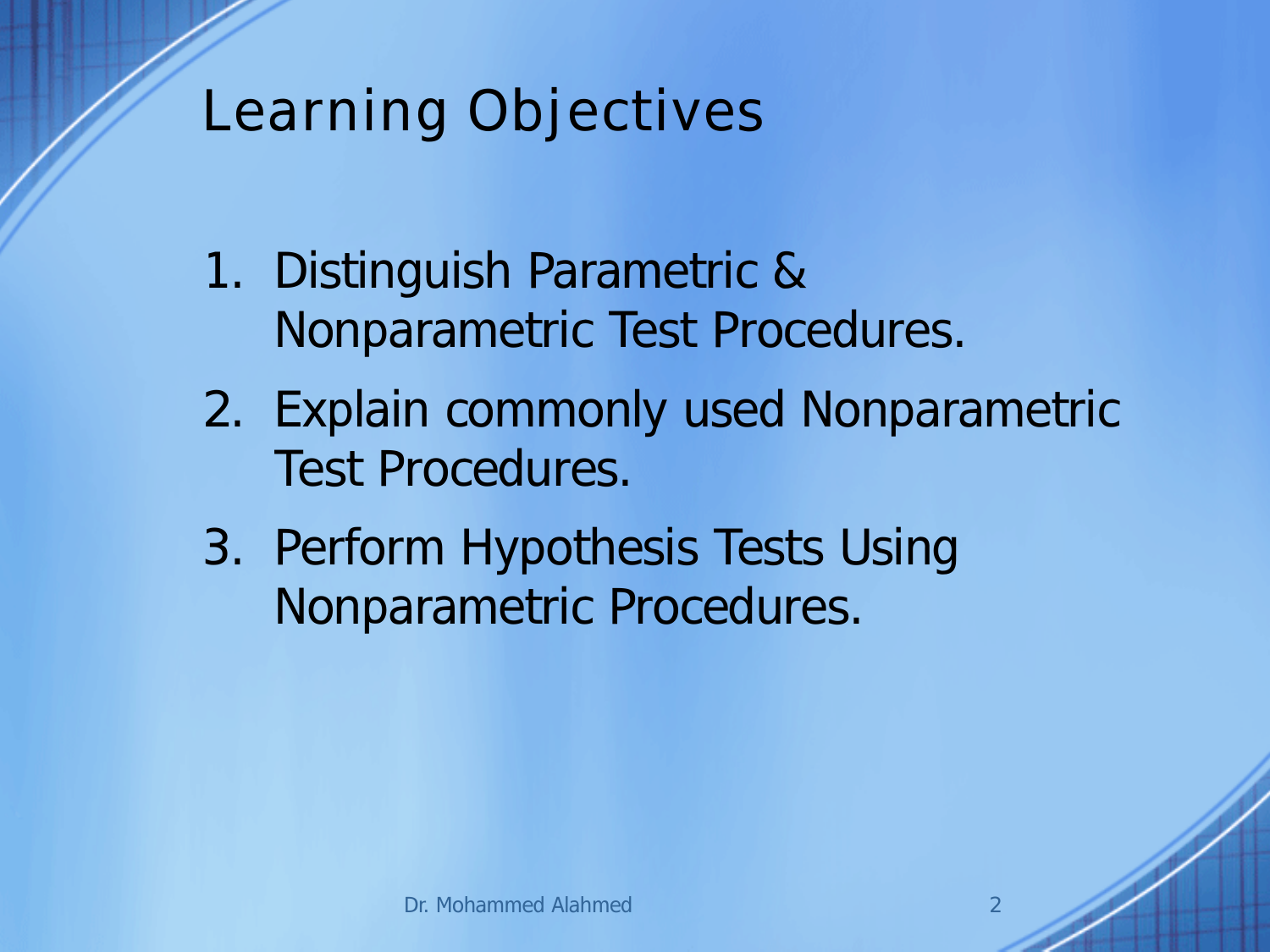

# Learning Objectives
Distinguish Parametric & Nonparametric Test Procedures.
Explain commonly used Nonparametric Test Procedures.
Perform Hypothesis Tests Using Nonparametric Procedures.

Dr. Mohammed Alahmed
2